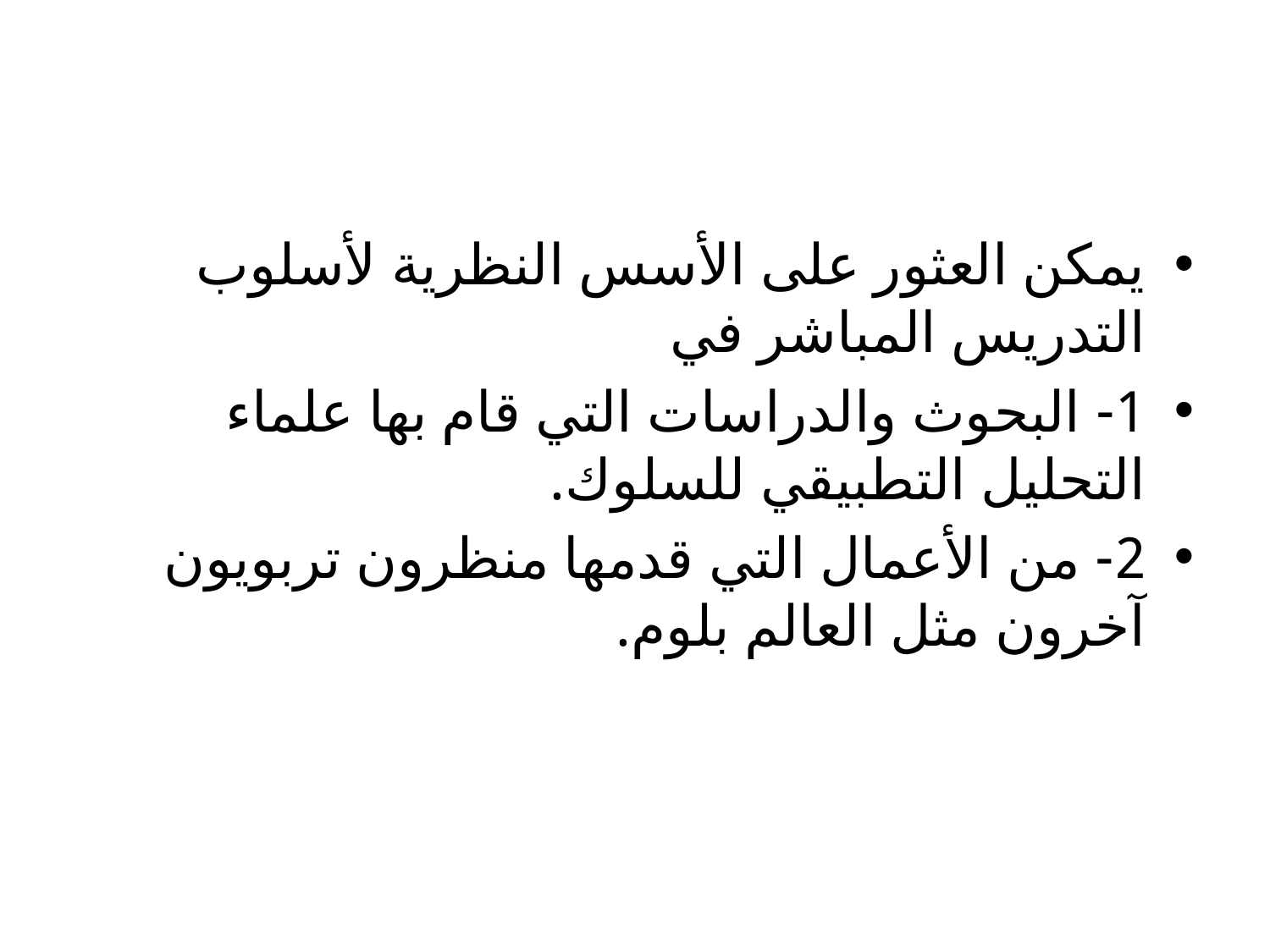

#
يمكن العثور على الأسس النظرية لأسلوب التدريس المباشر في
1- البحوث والدراسات التي قام بها علماء التحليل التطبيقي للسلوك.
2- من الأعمال التي قدمها منظرون تربويون آخرون مثل العالم بلوم.